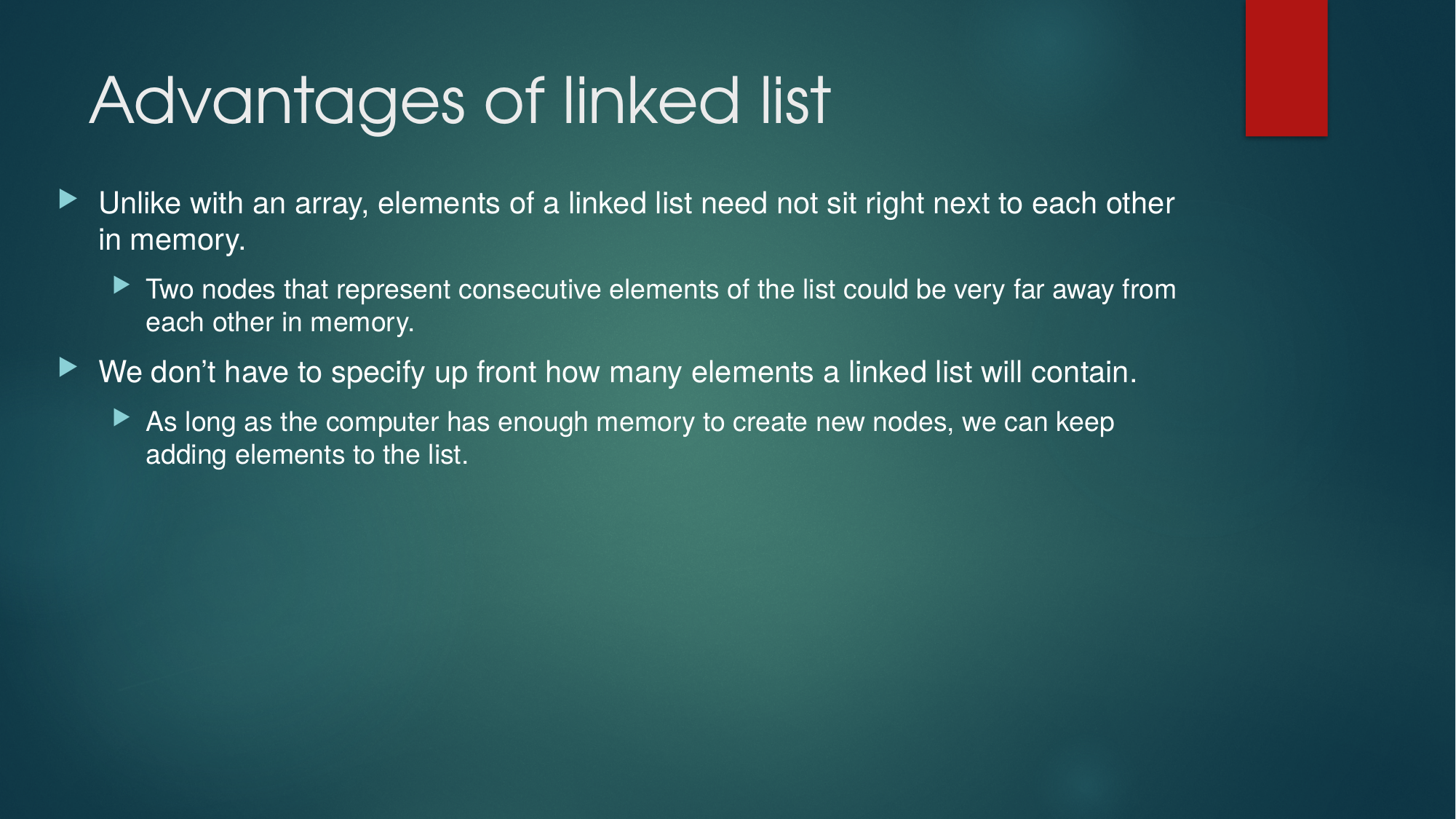

# Advantages of linked list
Unlike with an array, elements of a linked list need not sit right next to each other in memory.
Two nodes that represent consecutive elements of the list could be very far away from each other in memory.
We don’t have to specify up front how many elements a linked list will contain.
As long as the computer has enough memory to create new nodes, we can keep adding elements to the list.